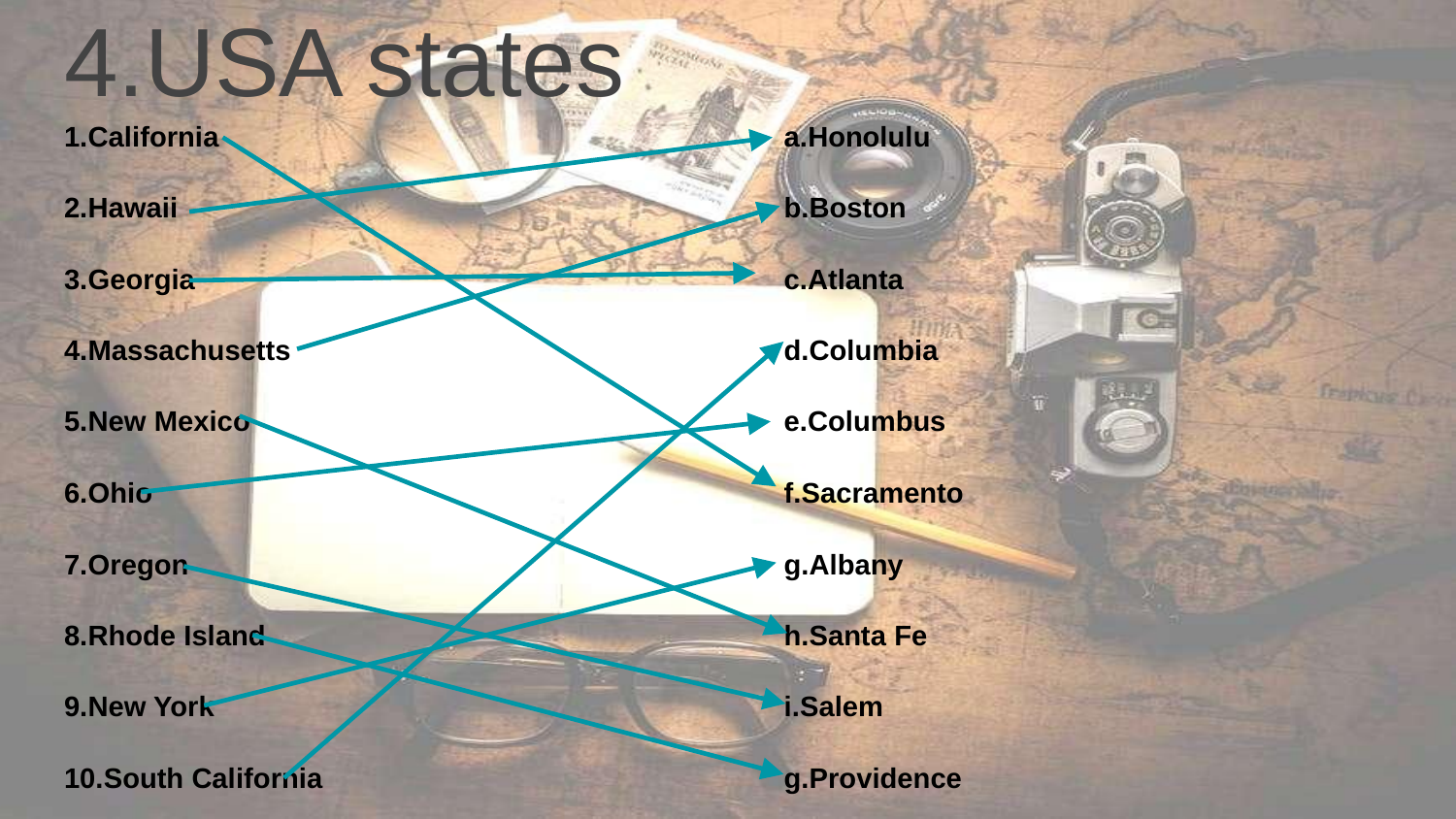

# 4.USA states
1.California
2.Hawaii
3.Georgia
4.Massachusetts
5.New Mexico
6.Ohio
7.Oregon
8.Rhode Island
9.New York
10.South California
a.Honolulu
b.Boston
c.Atlanta
d.Columbia
e.Columbus
f.Sacramento
g.Albany
h.Santa Fe
i.Salem
g.Providence